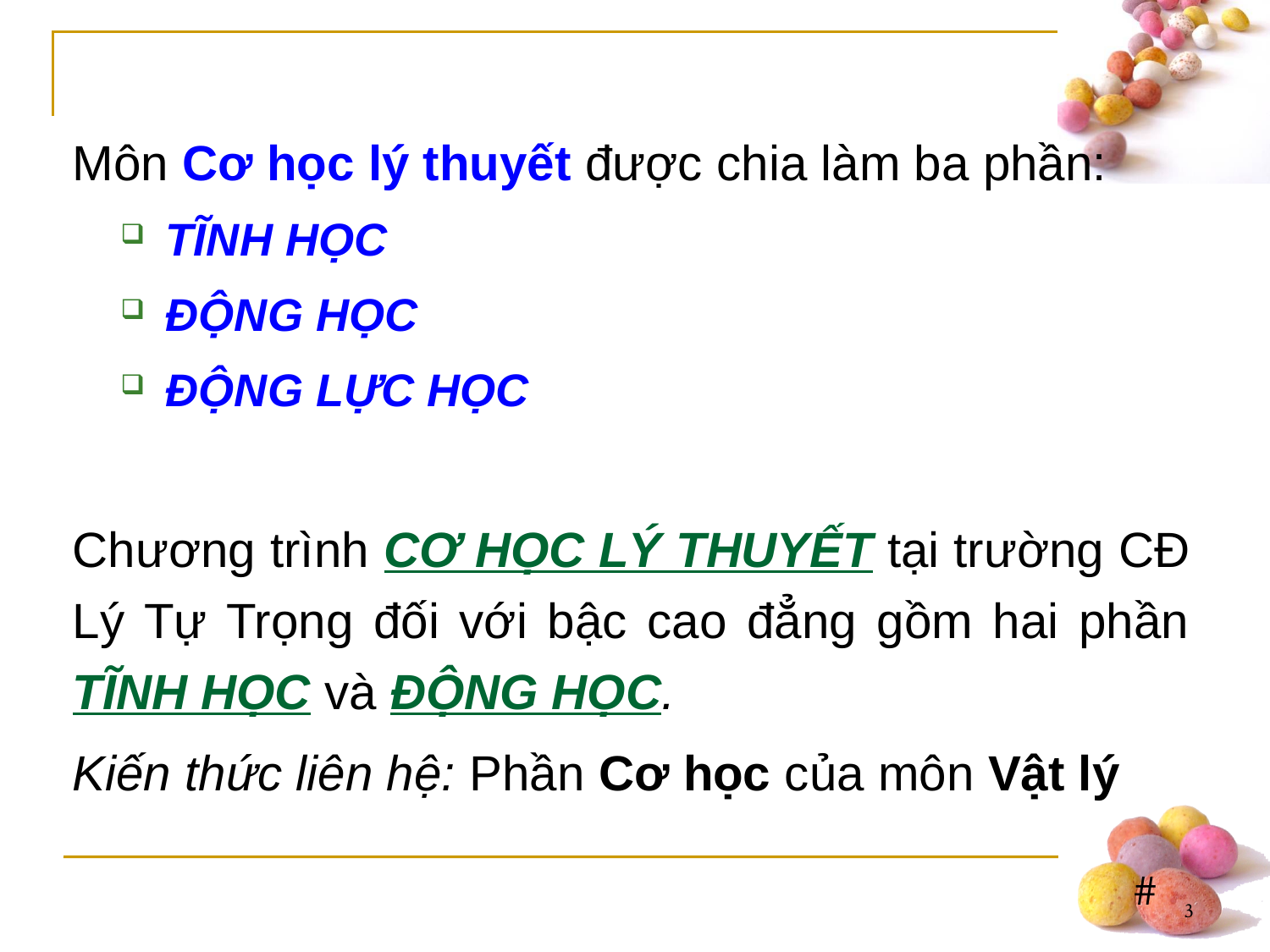

Môn Cơ học lý thuyết được chia làm ba phần:
TĨNH HỌC
ĐỘNG HỌC
ĐỘNG LỰC HỌC

Chương trình CƠ HỌC LÝ THUYẾT tại trường CĐ Lý Tự Trọng đối với bậc cao đẳng gồm hai phần TĨNH HỌC và ĐỘNG HỌC.
Kiến thức liên hệ: Phần Cơ học của môn Vật lý
3